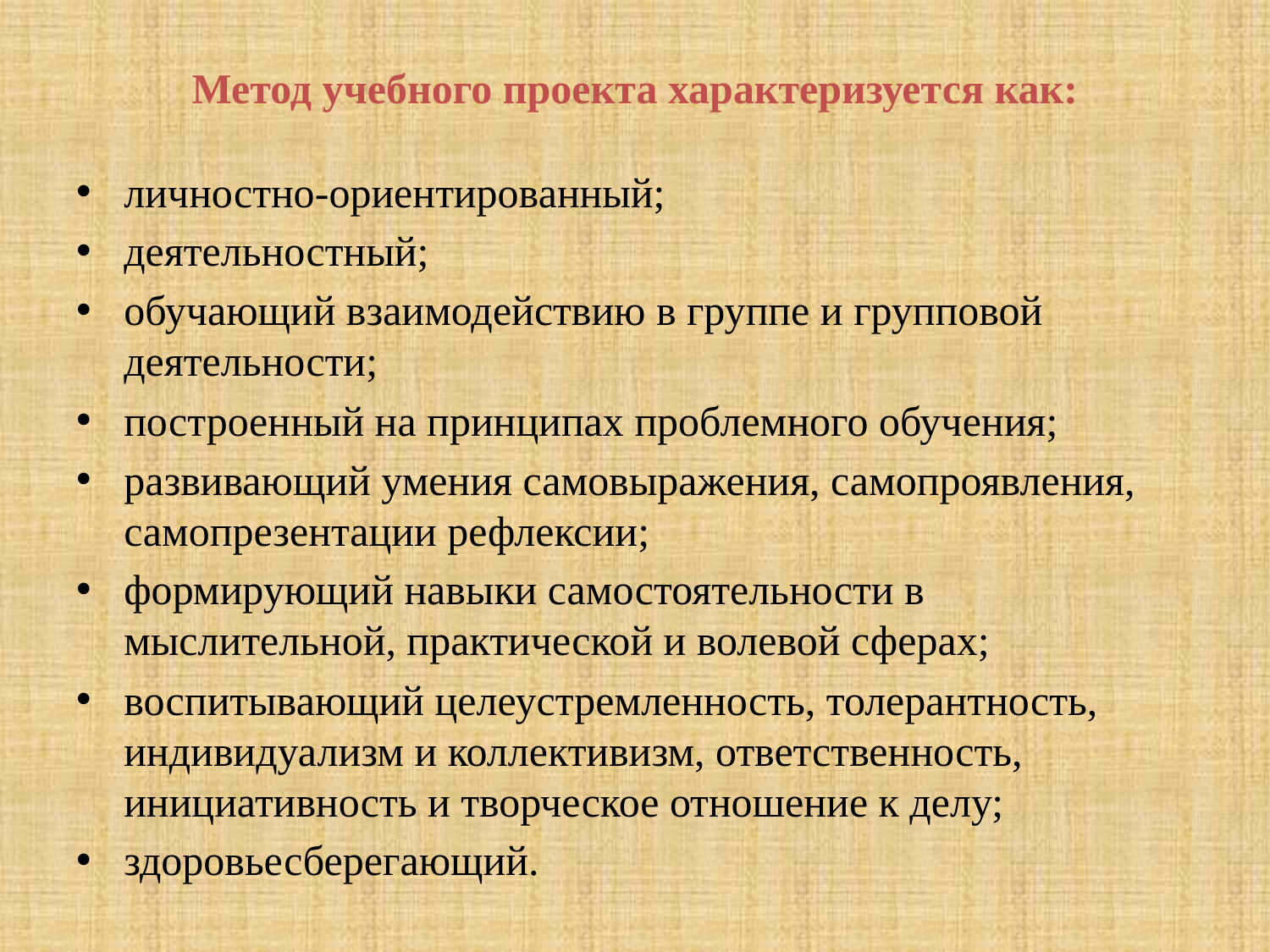

# Метод учебного проекта характеризуется как:
личностно-ориентированный;
деятельностный;
обучающий взаимодействию в группе и групповой деятельности;
построенный на принципах проблемного обучения;
развивающий умения самовыражения, самопроявления, самопрезентации рефлексии;
формирующий навыки самостоятельности в мыслительной, практической и волевой сферах;
воспитывающий целеустремленность, толерантность, индивидуализм и коллективизм, ответственность, инициативность и творческое отношение к делу;
здоровьесберегающий.